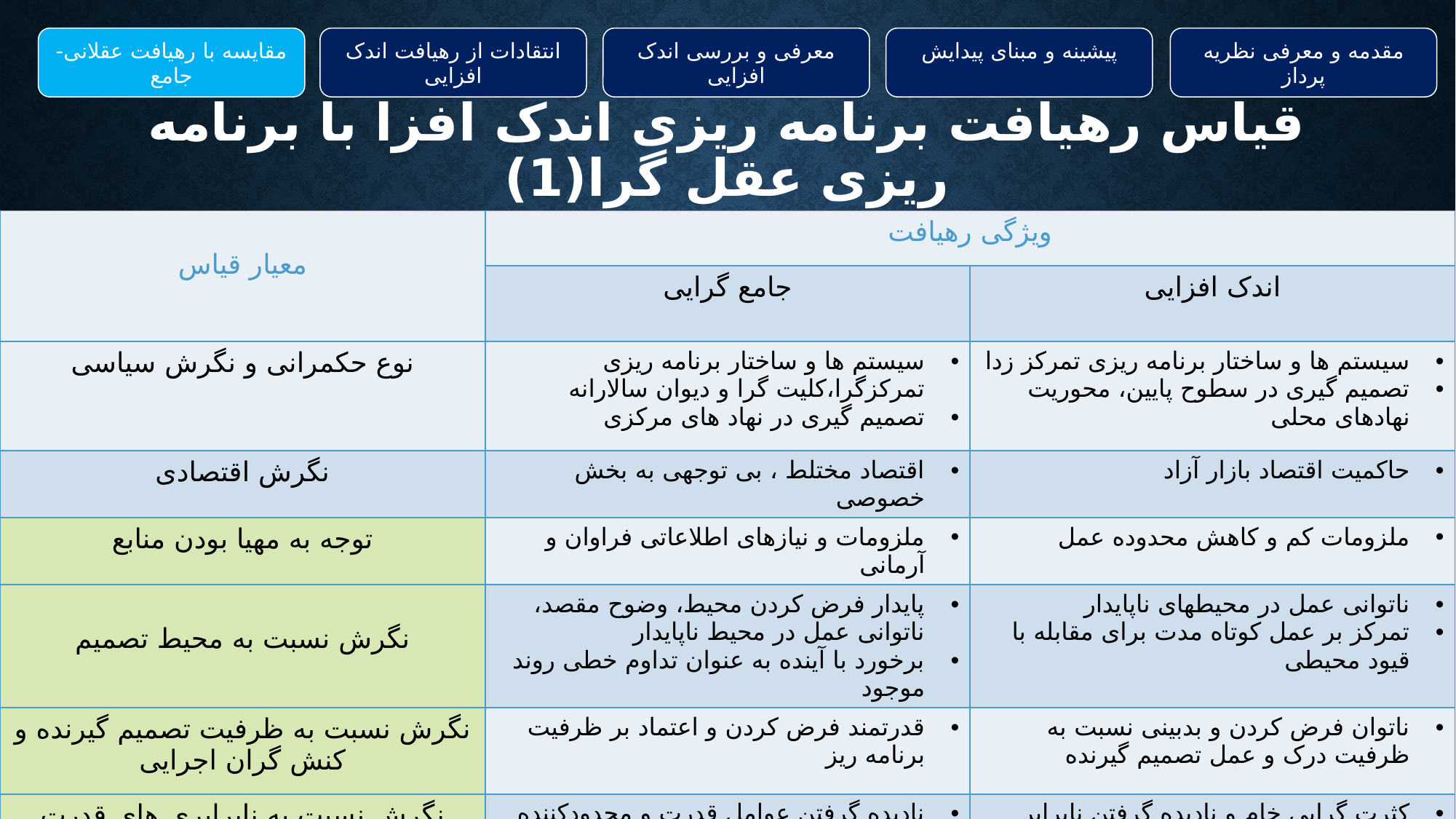

مقایسه با رهیافت عقلانی-جامع
انتقادات از رهیافت اندک افزایی
معرفی و بررسی اندک افزایی
پیشینه و مبنای پیدایش
مقدمه و معرفی نظریه پرداز
# قیاس رهیافت برنامه ریزی اندک افزا با برنامه ریزی عقل گرا(1)
| معیار قیاس | ویژگی رهیافت |  |
| --- | --- | --- |
|  | جامع گرایی | اندک افزایی |
| نوع حکمرانی و نگرش سیاسی | سیستم ها و ساختار برنامه ریزی تمرکزگرا،کلیت گرا و دیوان سالارانه تصمیم گیری در نهاد های مرکزی | سیستم ها و ساختار برنامه ریزی تمرکز زدا تصمیم گیری در سطوح پایین، محوریت نهادهای محلی |
| نگرش اقتصادی | اقتصاد مختلط ، بی توجهی به بخش خصوصی | حاکمیت اقتصاد بازار آزاد |
| توجه به مهیا بودن منابع | ملزومات و نیازهای اطلاعاتی فراوان و آرمانی | ملزومات کم و کاهش محدوده عمل |
| نگرش نسبت به محیط تصمیم | پایدار فرض کردن محیط، وضوح مقصد، ناتوانی عمل در محیط ناپایدار برخورد با آینده به عنوان تداوم خطی روند موجود | ناتوانی عمل در محیطهای ناپایدار تمرکز بر عمل کوتاه مدت برای مقابله با قیود محیطی |
| نگرش نسبت به ظرفیت تصمیم گیرنده و کنش گران اجرایی | قدرتمند فرض کردن و اعتماد بر ظرفیت برنامه ریز | ناتوان فرض کردن و بدبینی نسبت به ظرفیت درک و عمل تصمیم گیرنده |
| نگرش نسبت به نابرابری های قدرت | نادیده گرفتن عوامل قدرت و محدودکننده برنامه | کثرت گرایی خام و نادیده گرفتن نابرابر یهای قدرت و استثنائات دلخواهانه |